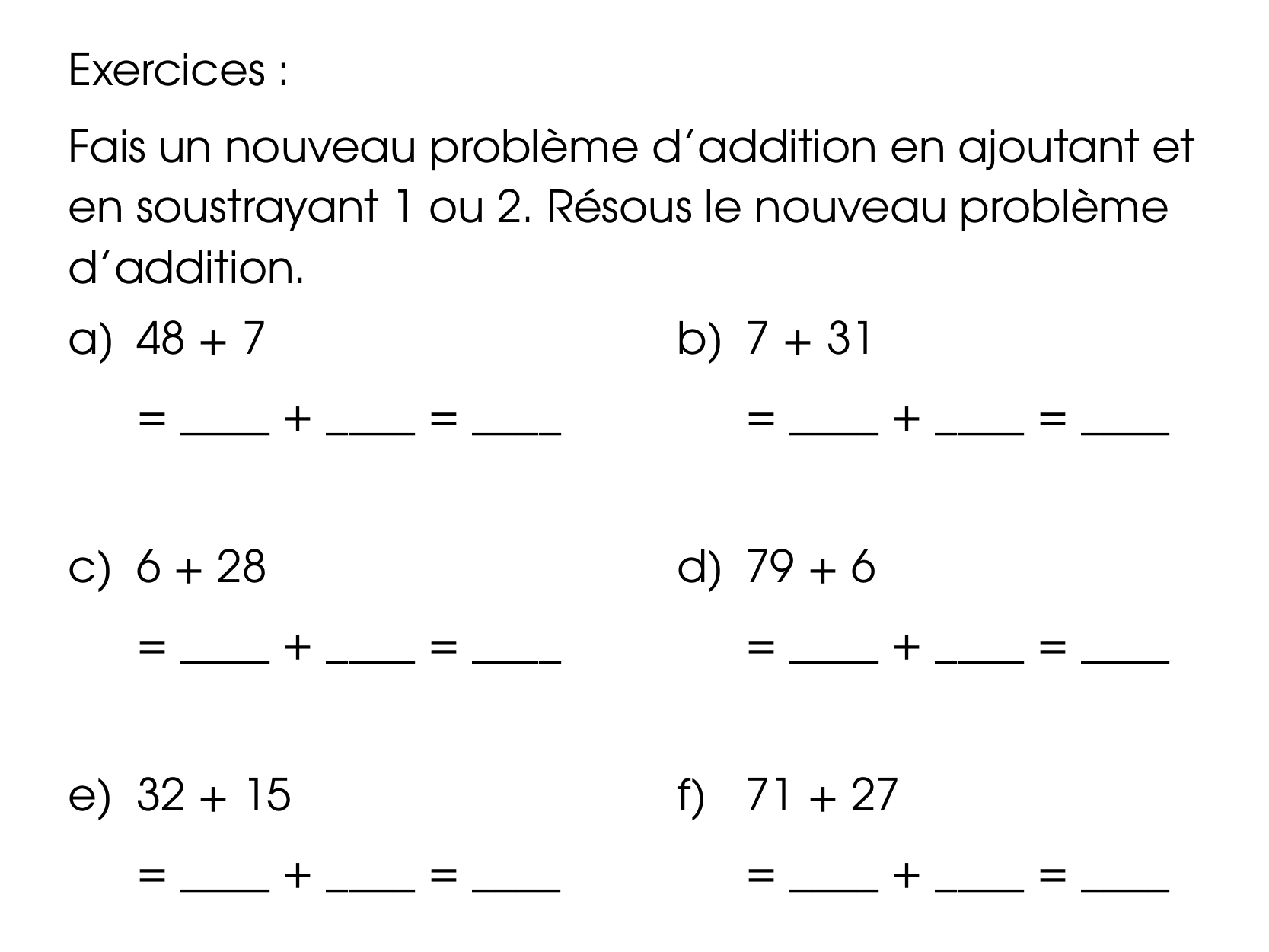

Exercices :
Fais un nouveau problème d’addition en ajoutant et en soustrayant 1 ou 2. Résous le nouveau problème d’addition.
a)
48 + 7
= ____ + ____ = ____
b)
7 + 31
= ____ + ____ = ____
c)
6 + 28
= ____ + ____ = ____
d)
79 + 6
= ____ + ____ = ____
e)
32 + 15
= ____ + ____ = ____
f)
71 + 27
= ____ + ____ = ____